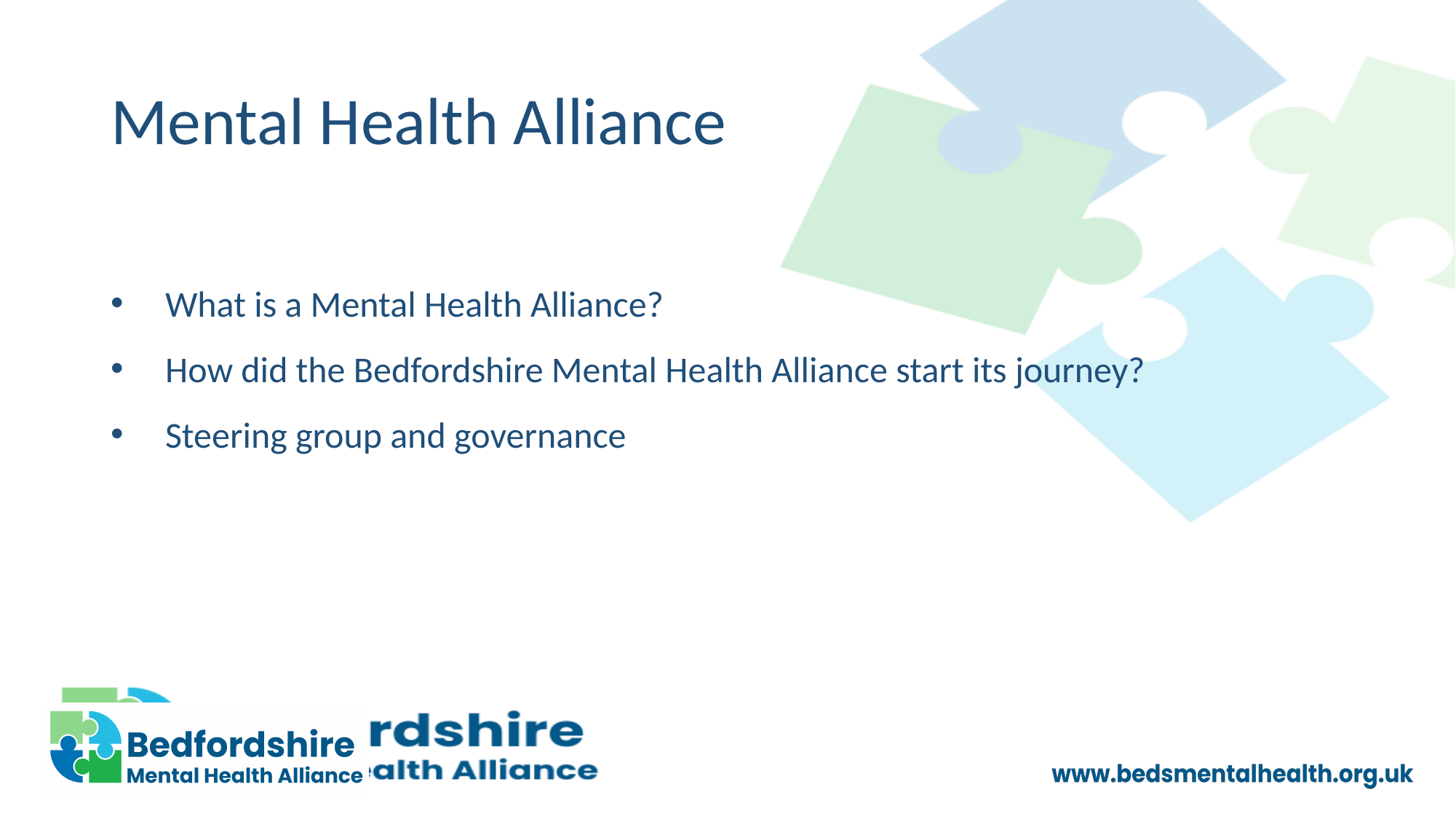

# Mental Health Alliance
What is a Mental Health Alliance?
How did the Bedfordshire Mental Health Alliance start its journey?
Steering group and governance